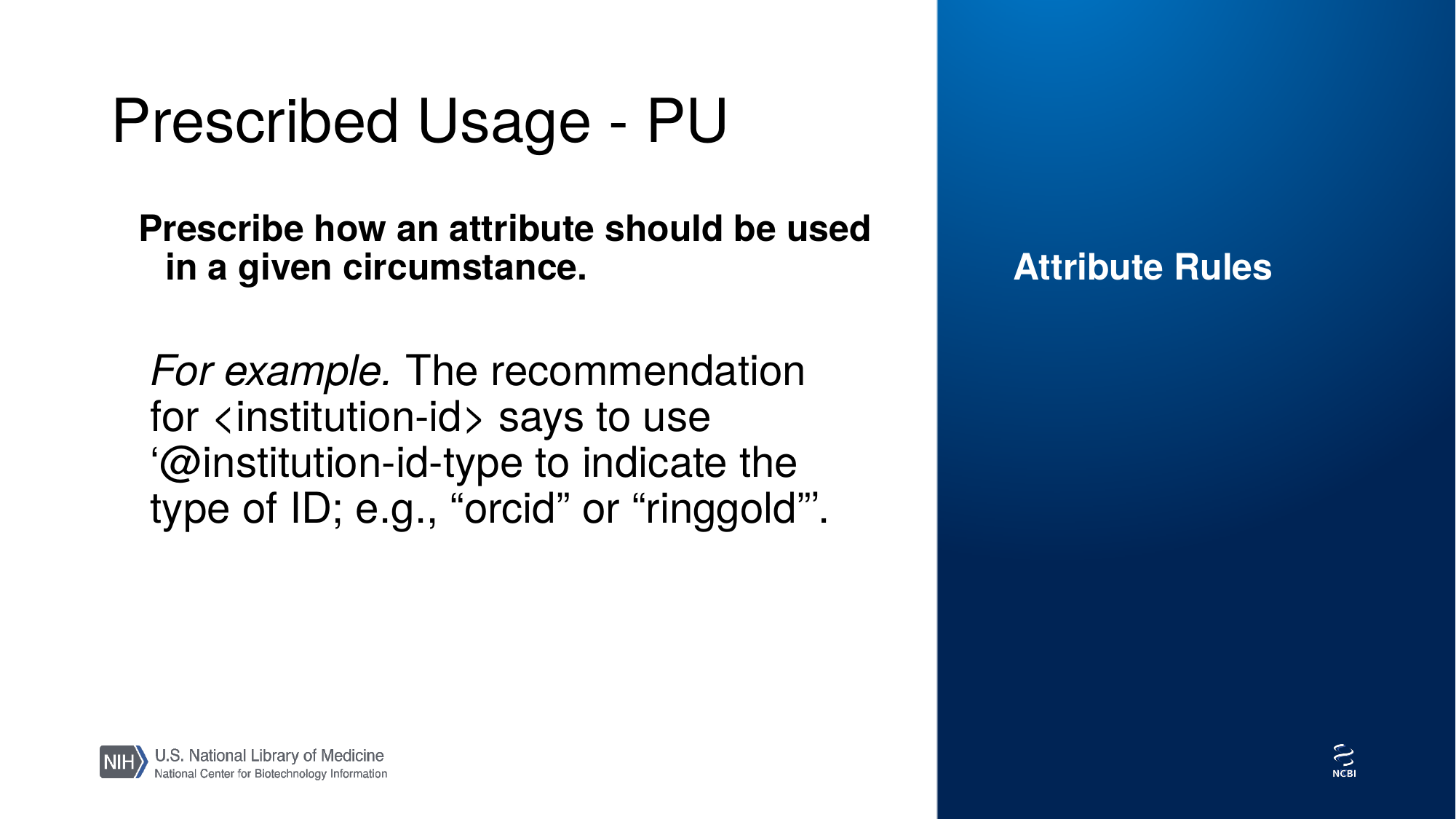

# Prescribed Usage - PU
Prescribe how an attribute should be used in a given circumstance.
Attribute Rules

For example. The recommendation for <institution-id> says to use  ‘@institution-id-type to indicate the type of ID; e.g., “orcid” or “ringgold”’.